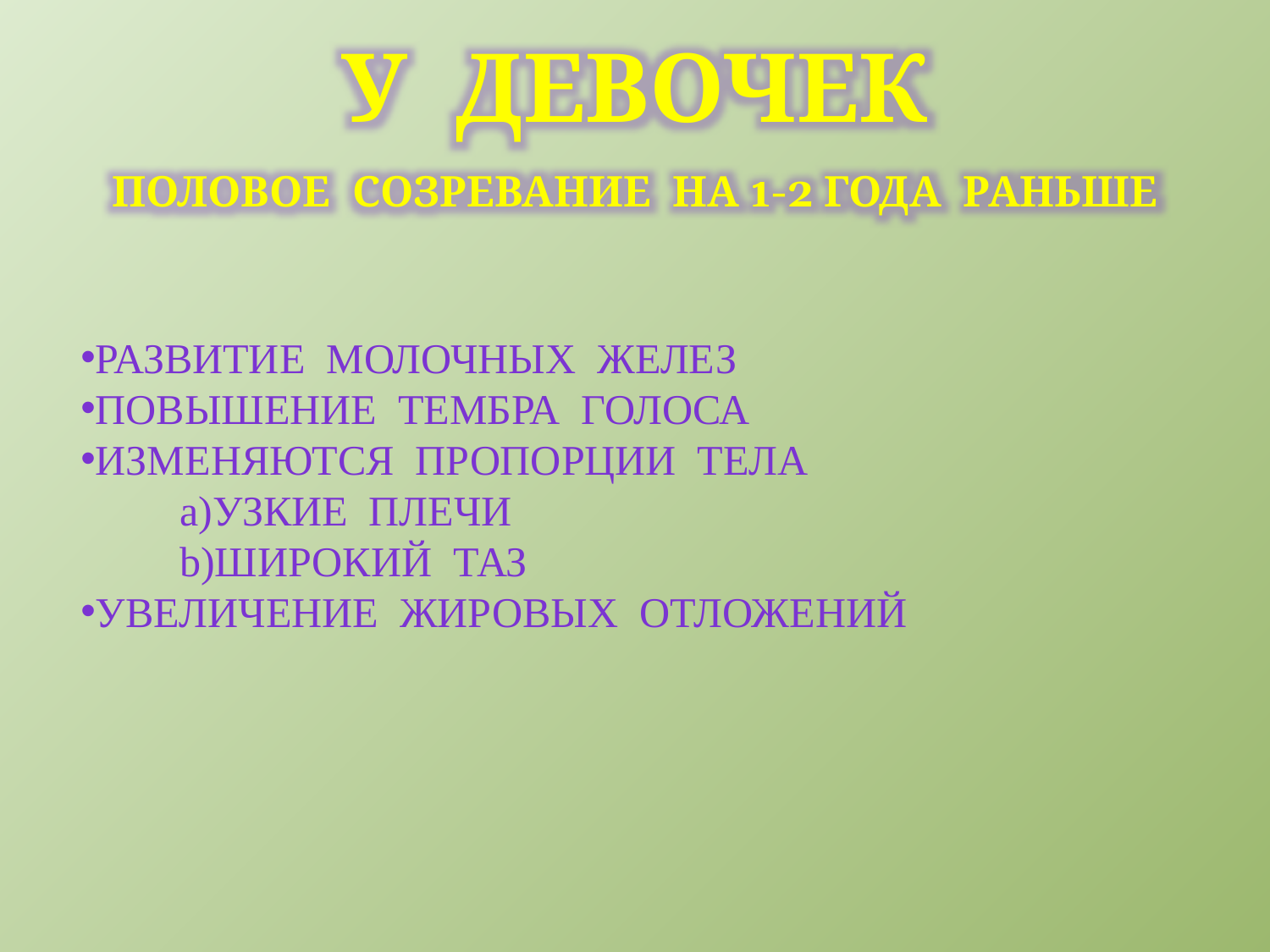

У  девочек
Половое  созревание  на 1-2 года  раньше
Развитие  молочных  желез
Повышение  тембра  голоса
Изменяются  пропорции  тела
Узкие  плечи
Широкий  таз
Увеличение  жировых  отложений